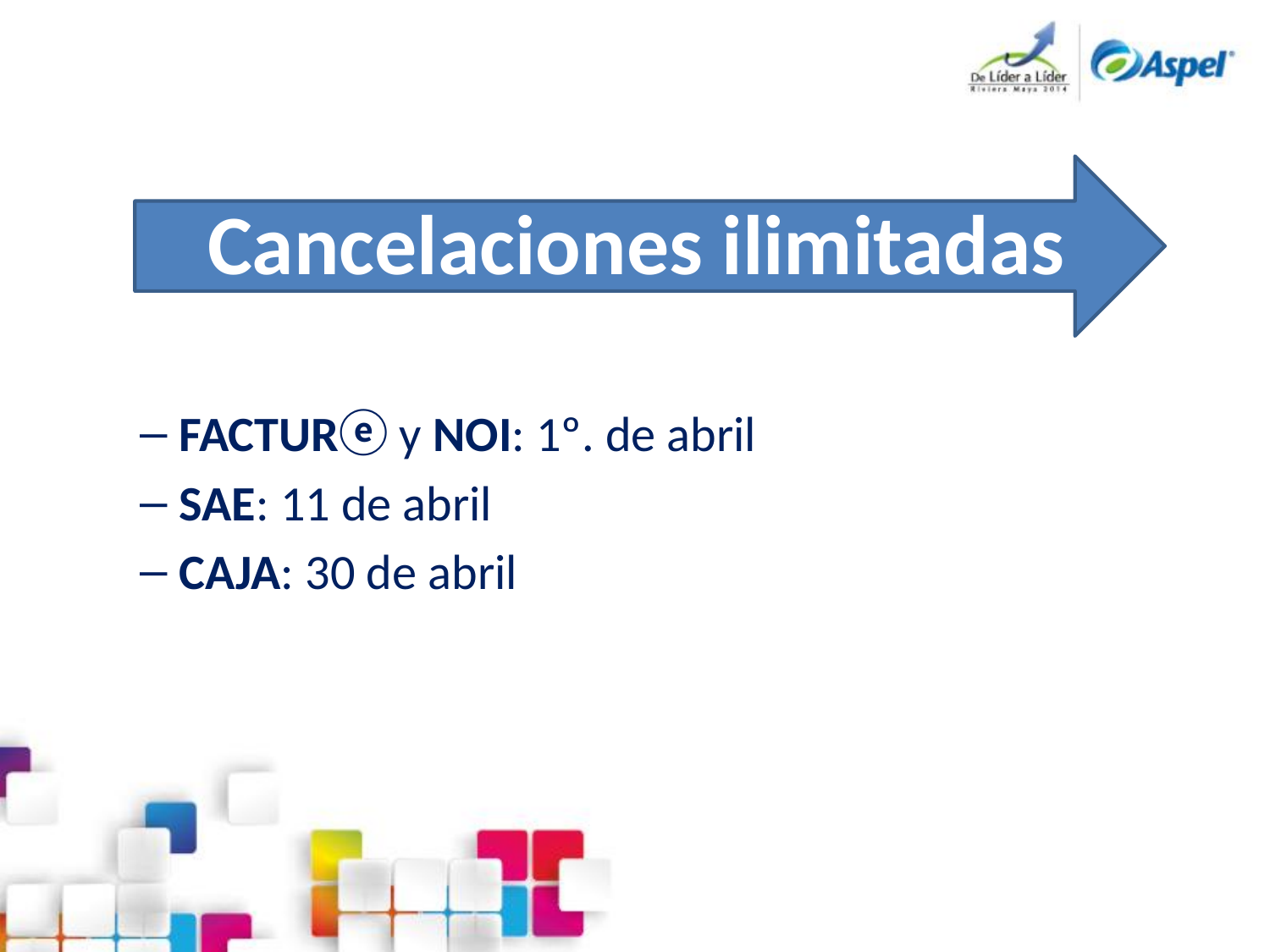

# Cancelaciones ilimitadas

FACTURⓔ y NOI: 1º. de abril
SAE: 11 de abril
CAJA: 30 de abril